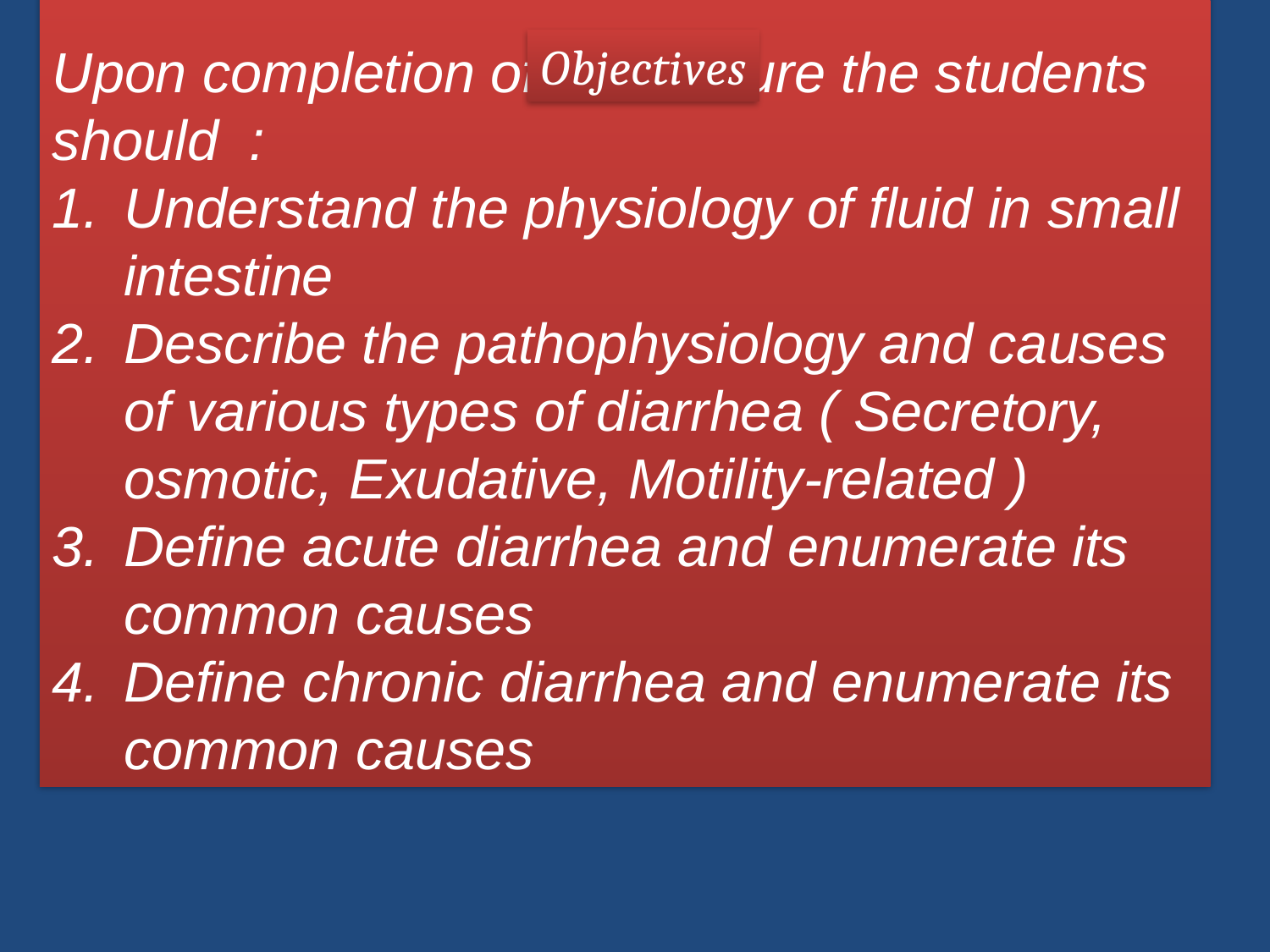

Objectives
#

Upon completion of this lecture the students should  :
Understand the physiology of fluid in small intestine
Describe the pathophysiology and causes of various types of diarrhea ( Secretory, osmotic, Exudative, Motility-related )
Define acute diarrhea and enumerate its common causes
Define chronic diarrhea and enumerate its common causes